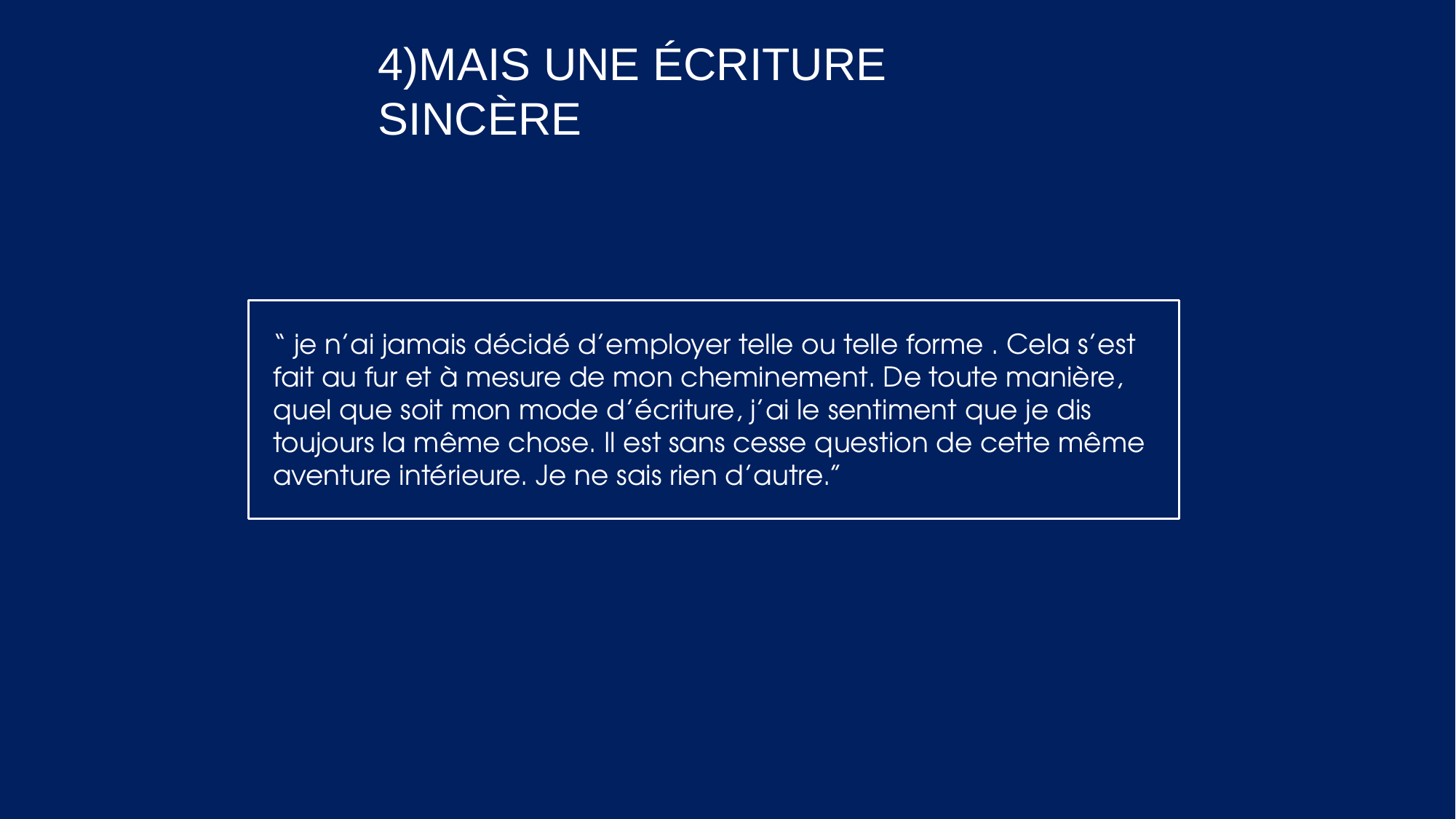

4)Mais une écriture sincère

“ je n’ai jamais décidé d’employer telle ou telle forme . Cela s’est fait au fur et à mesure de mon cheminement. De toute manière, quel que soit mon mode d’écriture, j’ai le sentiment que je dis  toujours la même chose. Il est sans cesse question de cette même aventure intérieure. Je ne sais rien d’autre.”